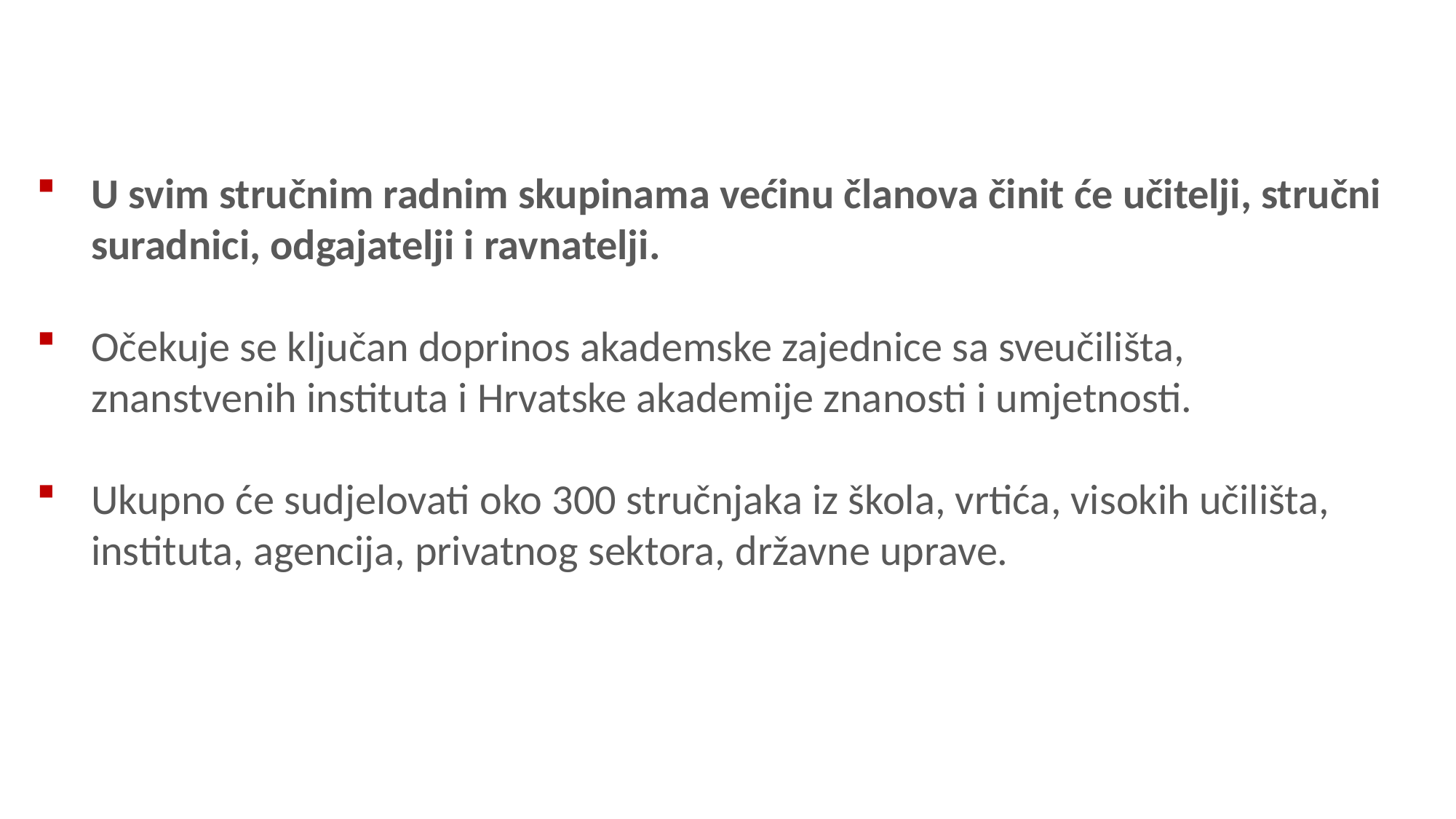

U svim stručnim radnim skupinama većinu članova činit će učitelji, stručni suradnici, odgajatelji i ravnatelji.

Očekuje se ključan doprinos akademske zajednice sa sveučilišta, znanstvenih instituta i Hrvatske akademije znanosti i umjetnosti.

Ukupno će sudjelovati oko 300 stručnjaka iz škola, vrtića, visokih učilišta, instituta, agencija, privatnog sektora, državne uprave.